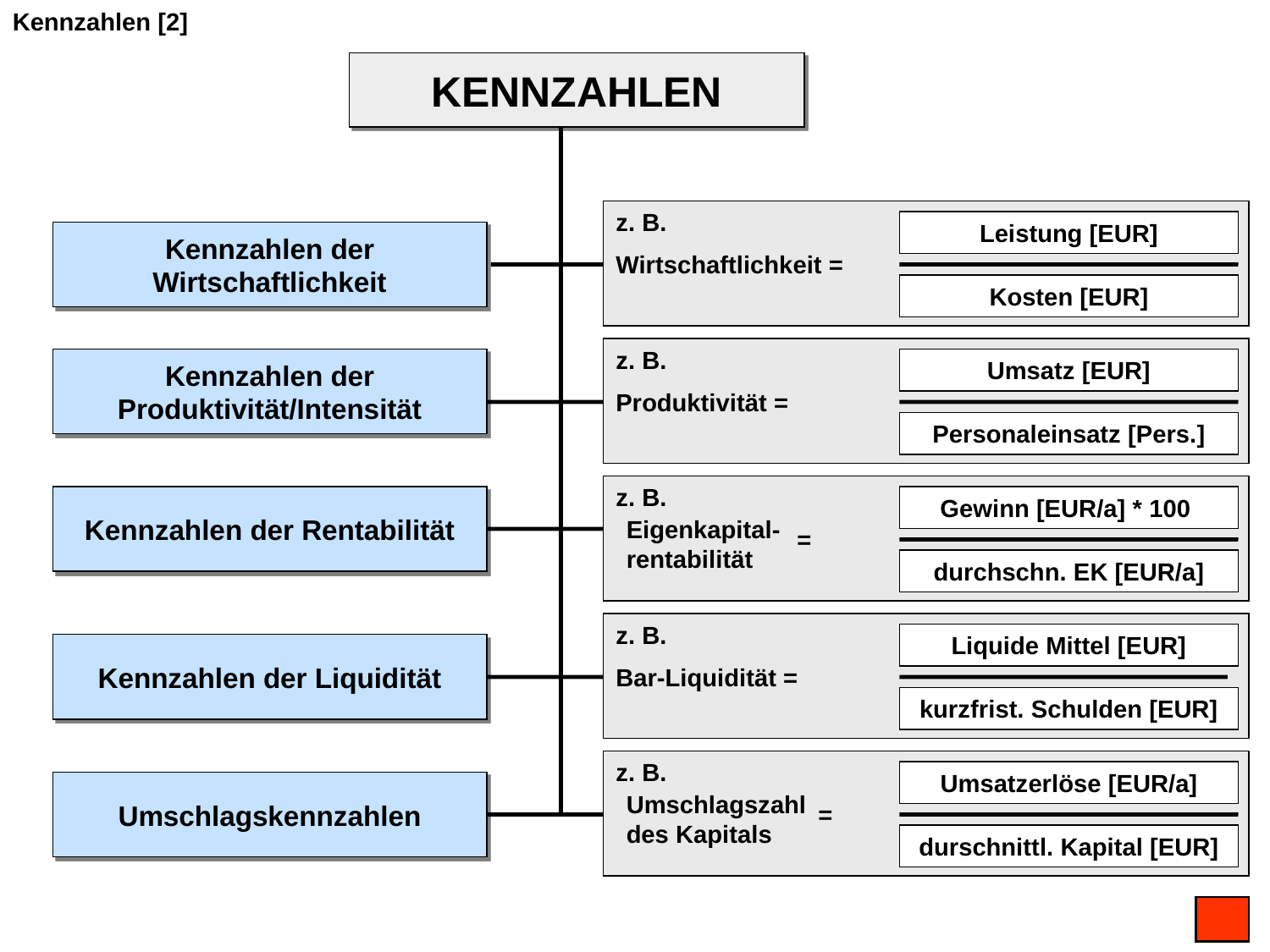

Kennzahlen [2]
KENNZAHLEN

z. B.
Wirtschaftlichkeit =
Leistung [EUR]
Kennzahlen der Wirtschaftlichkeit

Kosten [EUR]
z. B.
Produktivität =
Kennzahlen der Produktivität/Intensität
Umsatz [EUR]

Personaleinsatz [Pers.]
z. B.

Kennzahlen der Rentabilität
Gewinn [EUR/a] * 100
Eigenkapital-rentabilität
=

durchschn. EK [EUR/a]
z. B.
Bar-Liquidität =
Liquide Mittel [EUR]
Kennzahlen der Liquidität

kurzfrist. Schulden [EUR]
z. B.

Umsatzerlöse [EUR/a]
Umschlagskennzahlen
Umschlagszahl des Kapitals
=

durschnittl. Kapital [EUR]